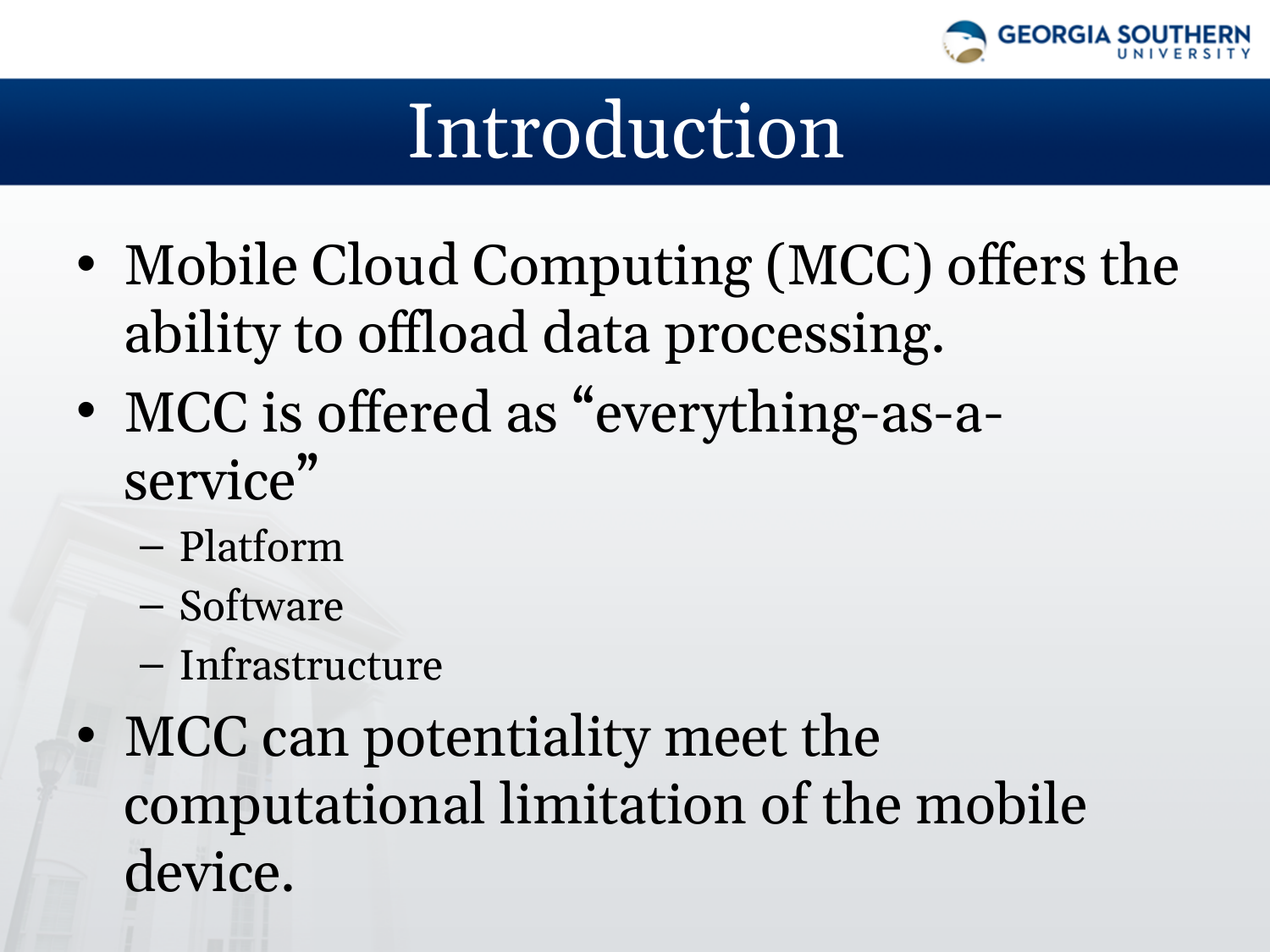

# Introduction
Mobile Cloud Computing (MCC) offers the ability to offload data processing.
MCC is offered as “everything-as-a-service”
Platform
Software
Infrastructure
MCC can potentiality meet the computational limitation of the mobile device.